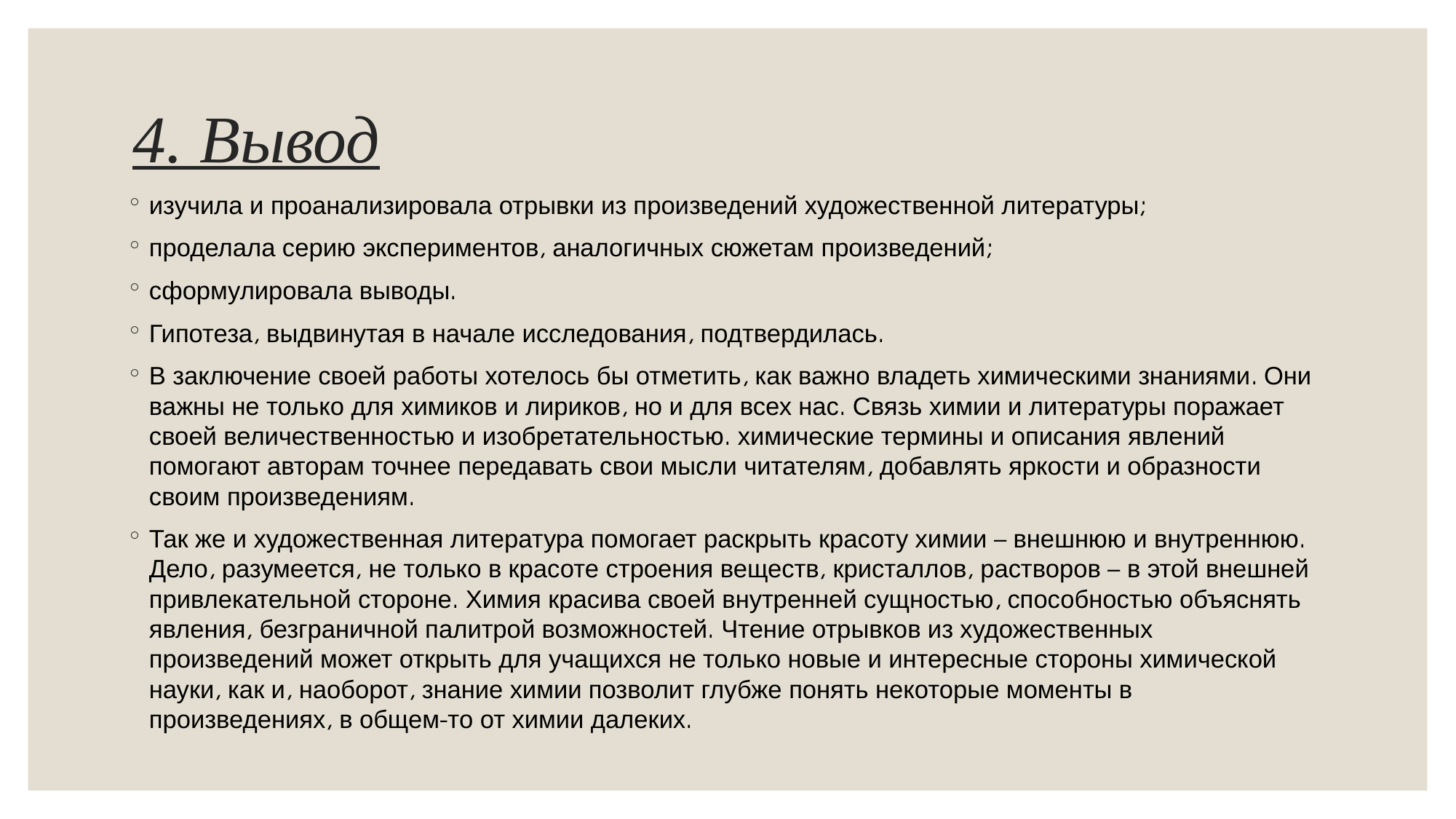

# 4. Вывод
изучила и проанализировала отрывки из произведений художественной литературы;
проделала серию экспериментов, аналогичных сюжетам произведений;
сформулировала выводы.
Гипотеза, выдвинутая в начале исследования, подтвердилась.
В заключение своей работы хотелось бы отметить, как важно владеть химическими знаниями. Они важны не только для химиков и лириков, но и для всех нас. Связь химии и литературы поражает своей величественностью и изобретательностью. химические термины и описания явлений помогают авторам точнее передавать свои мысли читателям, добавлять яркости и образности своим произведениям.
Так же и художественная литература помогает раскрыть красоту химии – внешнюю и внутреннюю. Дело, разумеется, не только в красоте строения веществ, кристаллов, растворов – в этой внешней привлекательной стороне. Химия красива своей внутренней сущностью, способностью объяснять явления, безграничной палитрой возможностей. Чтение отрывков из художественных произведений может открыть для учащихся не только новые и интересные стороны химической науки, как и, наоборот, знание химии позволит глубже понять некоторые моменты в произведениях, в общем-то от химии далеких.